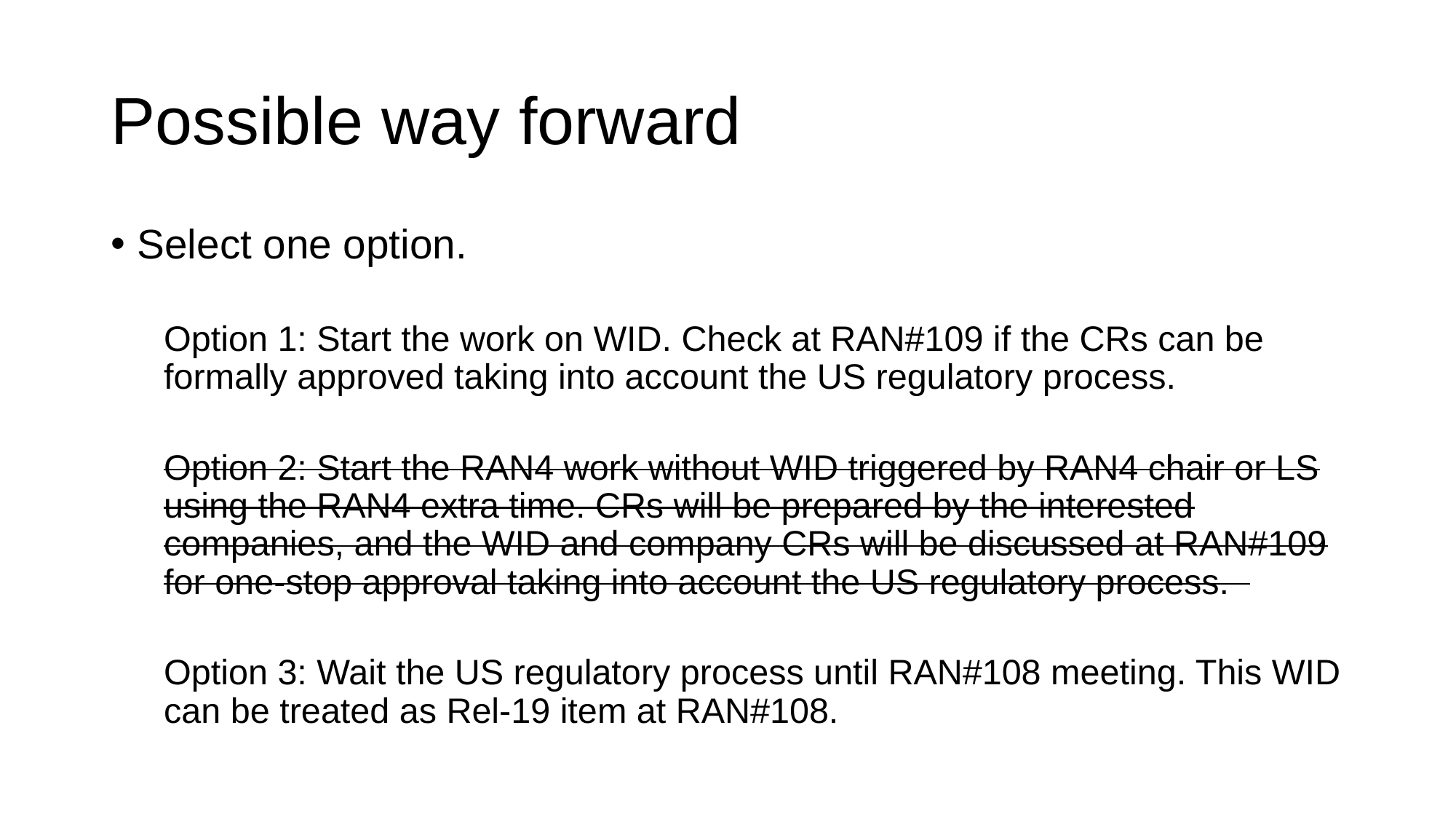

# Possible way forward
Select one option.

Option 1: Start the work on WID. Check at RAN#109 if the CRs can be formally approved taking into account the US regulatory process.

Option 2: Start the RAN4 work without WID triggered by RAN4 chair or LS using the RAN4 extra time. CRs will be prepared by the interested companies, and the WID and company CRs will be discussed at RAN#109 for one-stop approval taking into account the US regulatory process.

Option 3: Wait the US regulatory process until RAN#108 meeting. This WID can be treated as Rel-19 item at RAN#108.